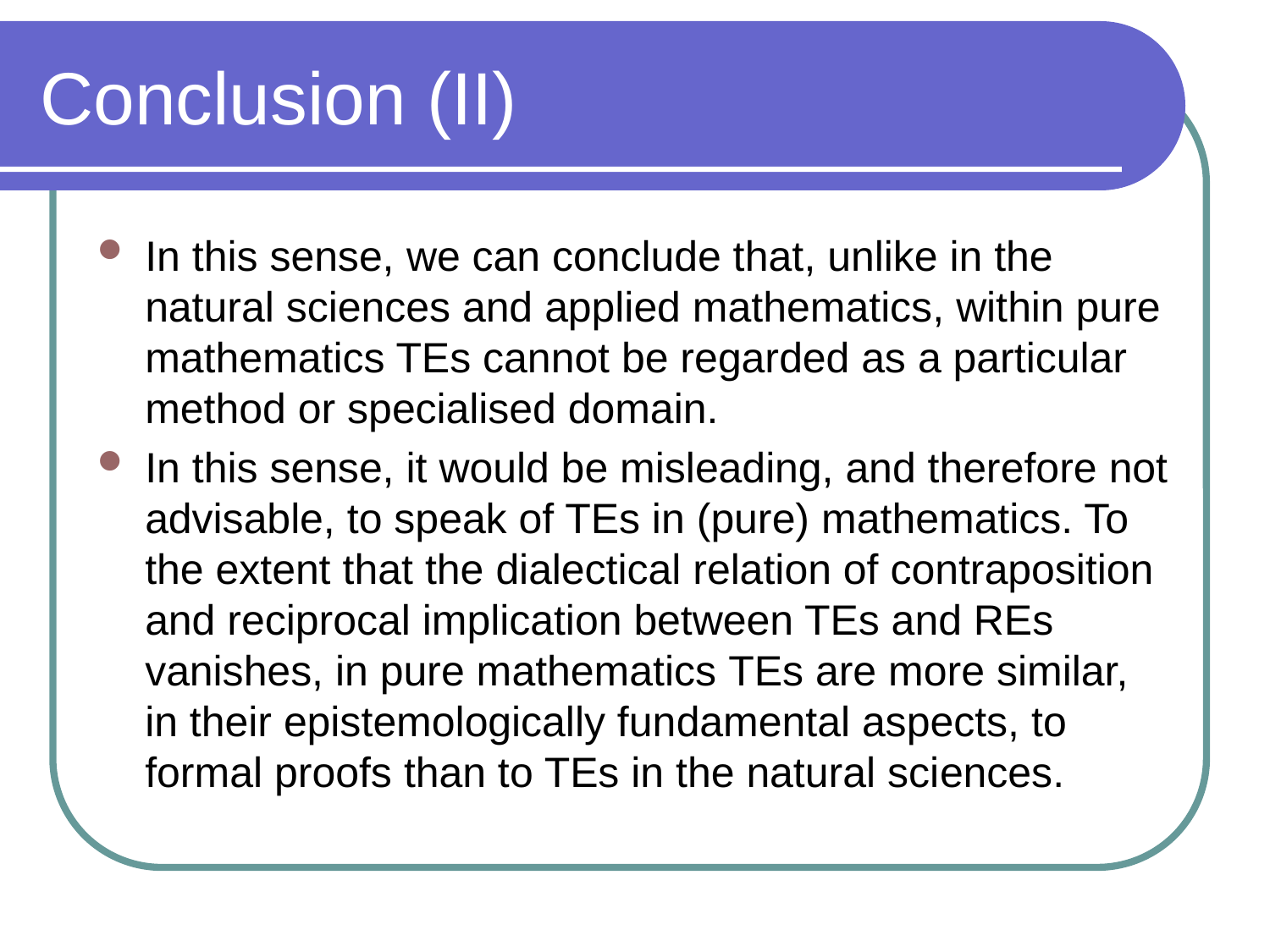

# Conclusion (II)
In this sense, we can conclude that, unlike in the natural sciences and applied mathematics, within pure mathematics TEs cannot be regarded as a particular method or specialised domain.
In this sense, it would be misleading, and therefore not advisable, to speak of TEs in (pure) mathematics. To the extent that the dialectical relation of contraposition and reciprocal implication between TEs and REs vanishes, in pure mathematics TEs are more similar, in their epistemologically fun­damental aspects, to formal proofs than to TEs in the natural sci­ences.